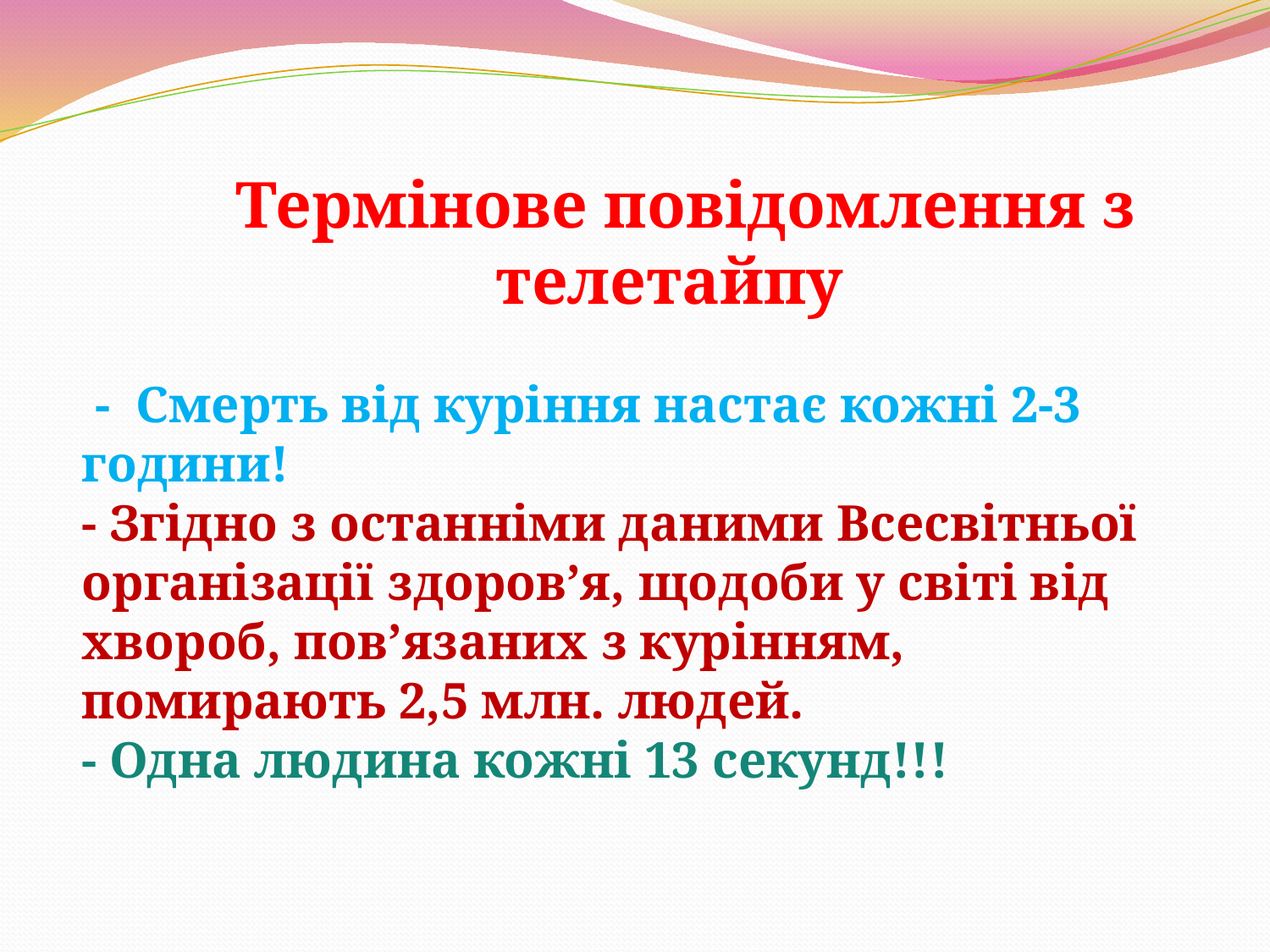

Термінове повідомлення з телетайпу

 -  Смерть від куріння настає кожні 2-3 години!
- Згідно з останніми даними Всесвітньої організації здоров’я, щодоби у світі від хвороб, пов’язаних з курінням, помирають 2,5 млн. людей.
- Одна людина кожні 13 секунд!!!